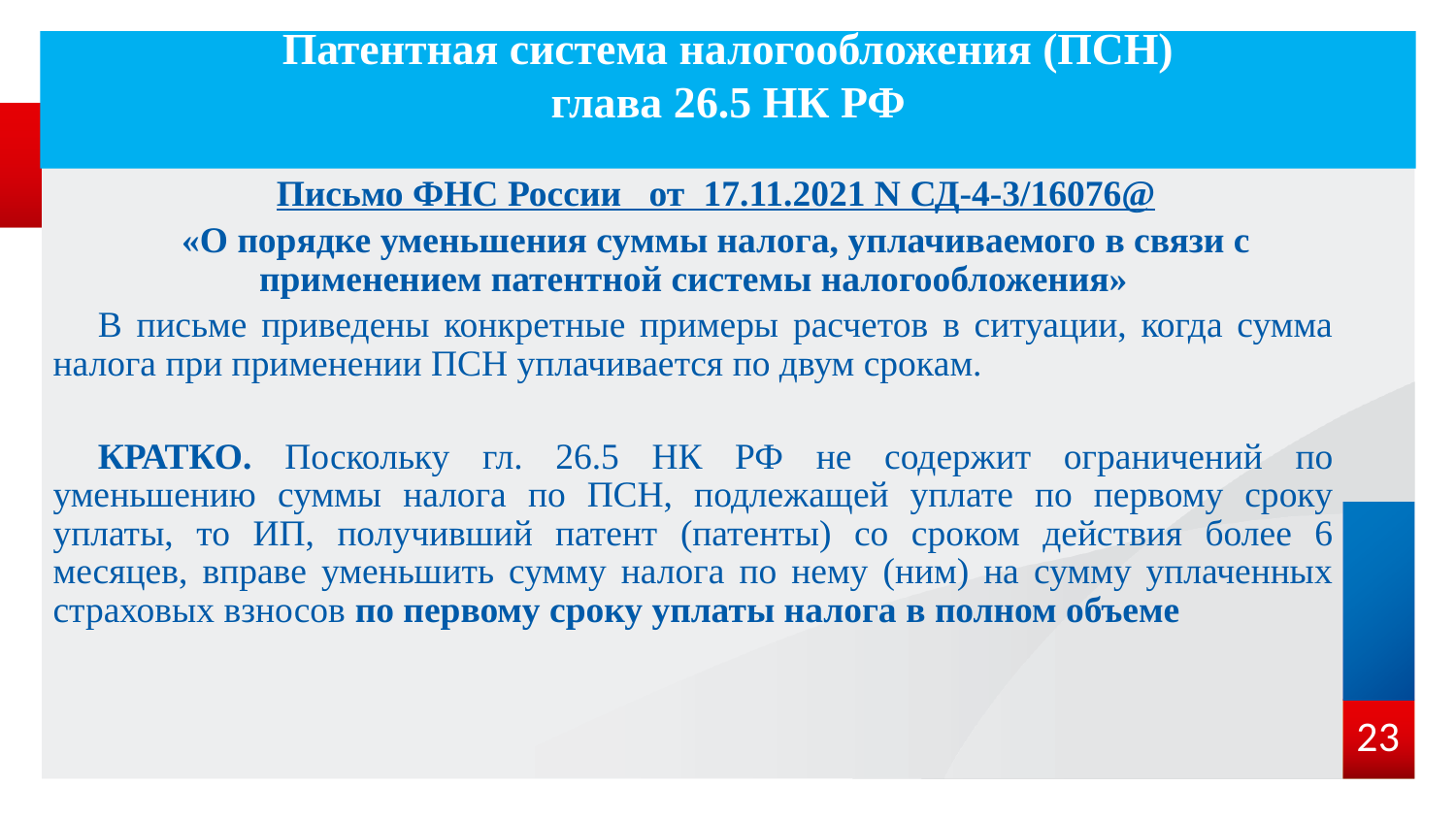

# Патентная система налогообложения (ПСН) глава 26.5 НК РФ
Письмо ФНС России   от  17.11.2021 N СД-4-3/16076@
«О порядке уменьшения суммы налога, уплачиваемого в связи с применением патентной системы налогообложения»
В письме приведены конкретные примеры расчетов в ситуации, когда сумма налога при применении ПСН уплачивается по двум срокам.

КРАТКО. Поскольку гл. 26.5 НК РФ не содержит ограничений по уменьшению суммы налога по ПСН, подлежащей уплате по первому сроку уплаты, то ИП, получивший патент (патенты) со сроком действия более 6 месяцев, вправе уменьшить сумму налога по нему (ним) на сумму уплаченных страховых взносов по первому сроку уплаты налога в полном объеме

23